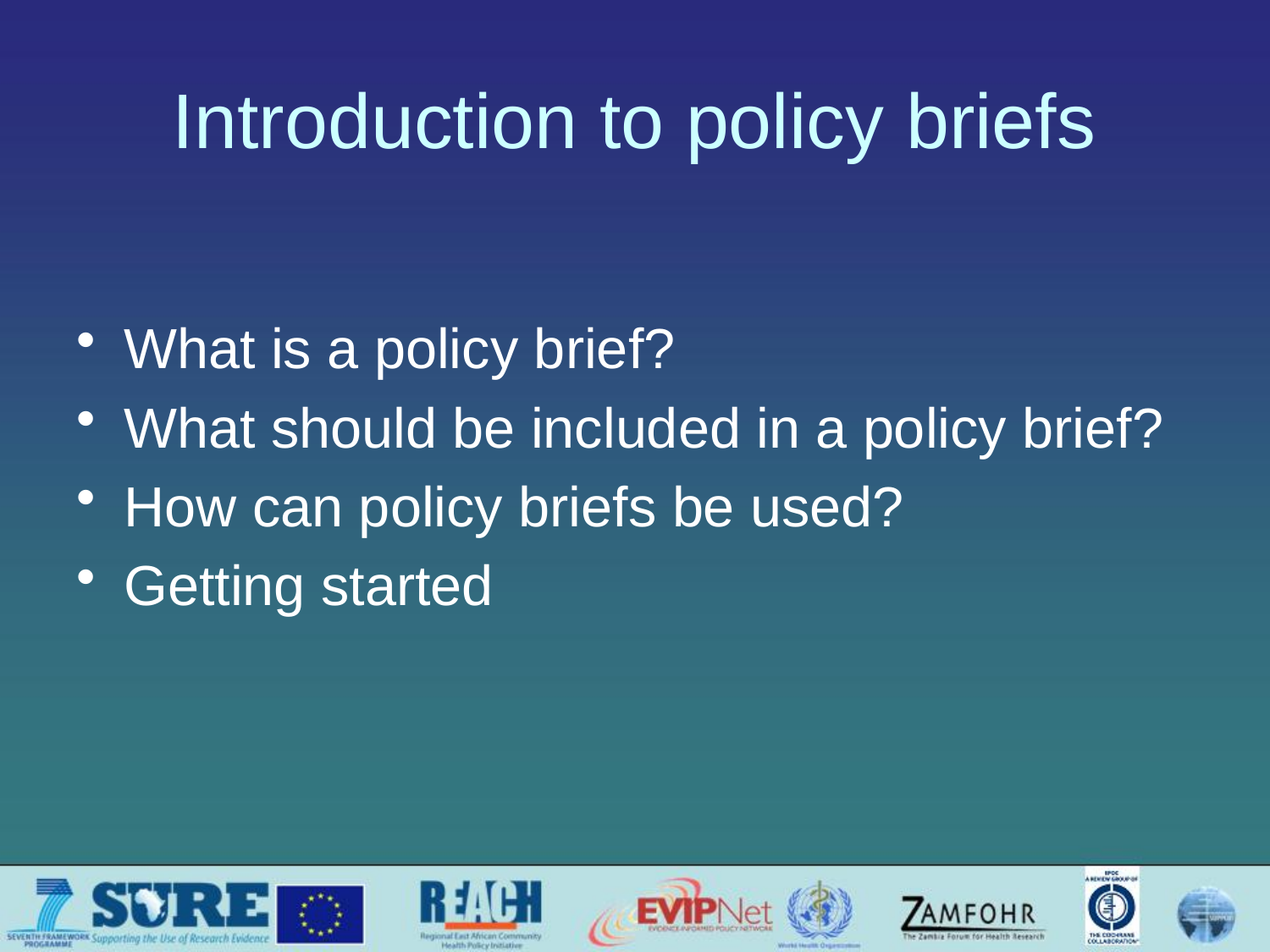

# Introduction to policy briefs
What is a policy brief?
What should be included in a policy brief?
How can policy briefs be used?
Getting started